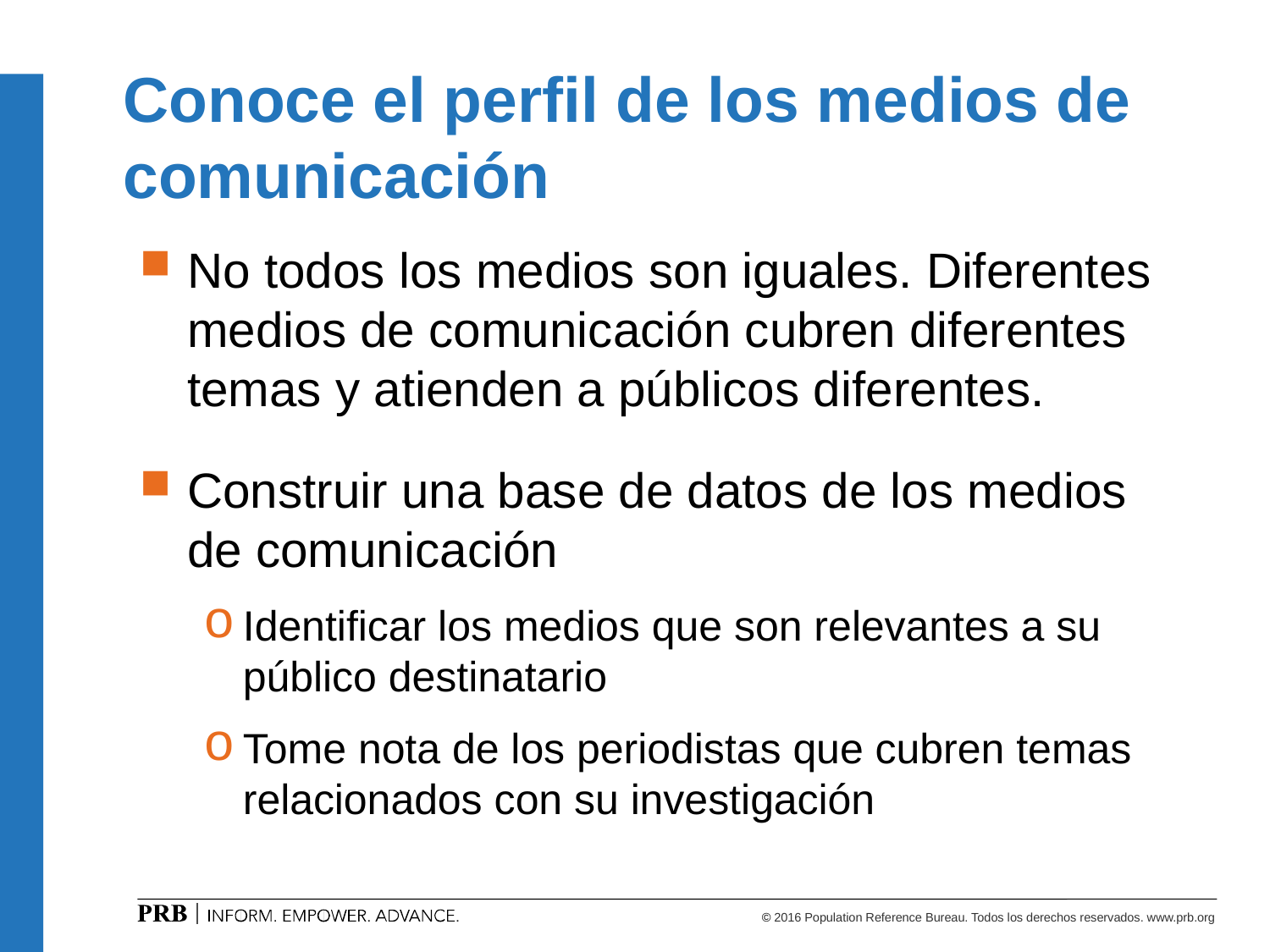

# Conoce el perfil de los medios de comunicación
No todos los medios son iguales. Diferentes medios de comunicación cubren diferentes temas y atienden a públicos diferentes.
Construir una base de datos de los medios de comunicación
Identificar los medios que son relevantes a su público destinatario
Tome nota de los periodistas que cubren temas relacionados con su investigación